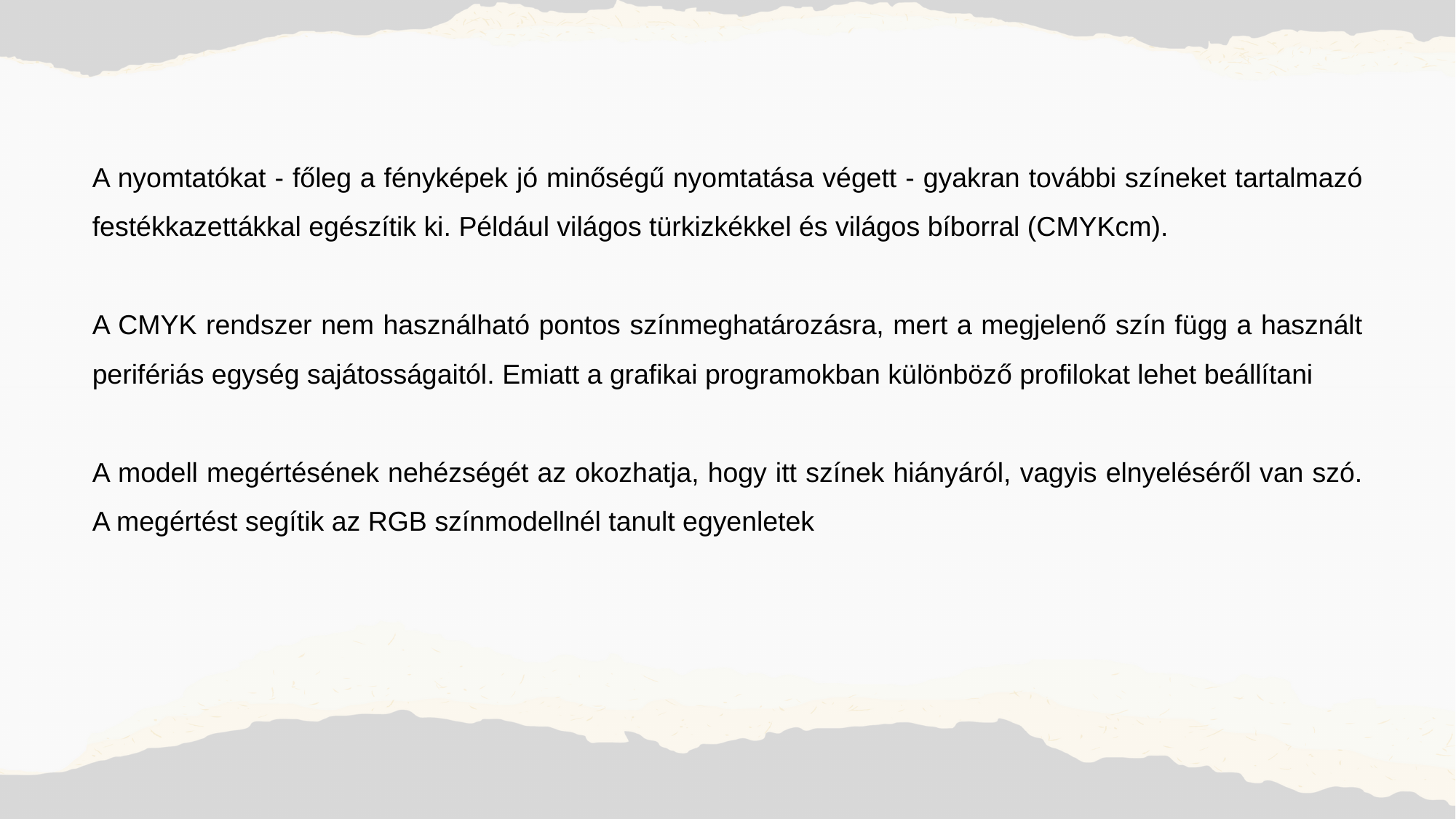

A nyomtatókat - főleg a fényképek jó minőségű nyomtatása végett - gyakran további színeket tartalmazó festékkazettákkal egészítik ki. Például világos türkizkékkel és világos bíborral (CMYKcm).

A CMYK rendszer nem használható pontos színmeghatározásra, mert a megjelenő szín függ a használt perifériás egység sajátosságaitól. Emiatt a grafikai programokban különböző profilokat lehet beállítani

A modell megértésének nehézségét az okozhatja, hogy itt színek hiányáról, vagyis elnyeléséről van szó. A megértést segítik az RGB színmodellnél tanult egyenletek